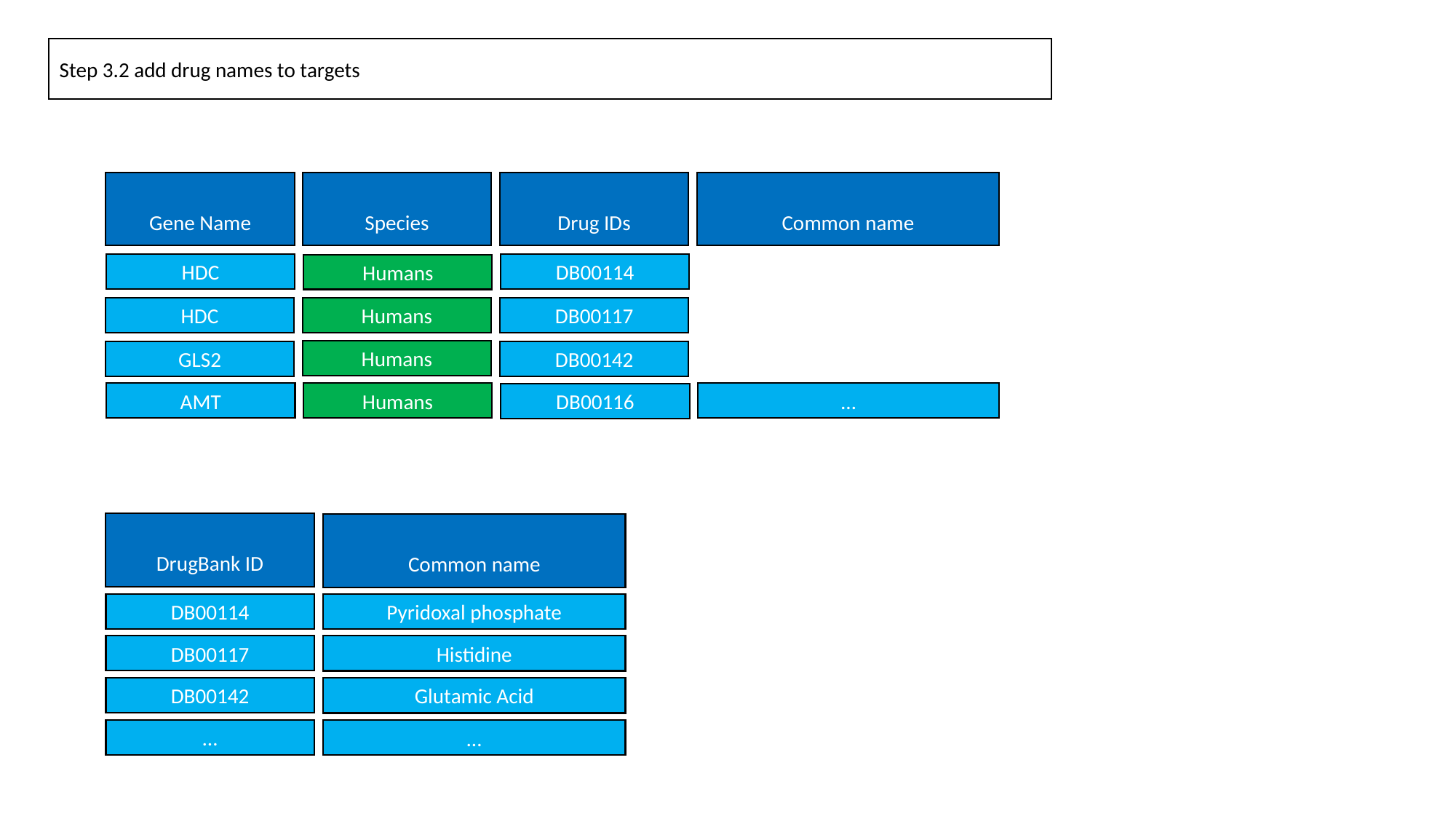

Step 3.2 add drug names to targets

Common name

Gene Name

Species

Drug IDs
HDC
DB00114
Humans
HDC
Humans
DB00117
Humans
GLS2
DB00142
AMT
Humans
…
DB00116

DrugBank ID

Common name
DB00114
Pyridoxal phosphate
Pyridoxal phosphate
DB00117
Histidine
Histidine
DB00142
Glutamic Acid
Glutamic Acid
…
…